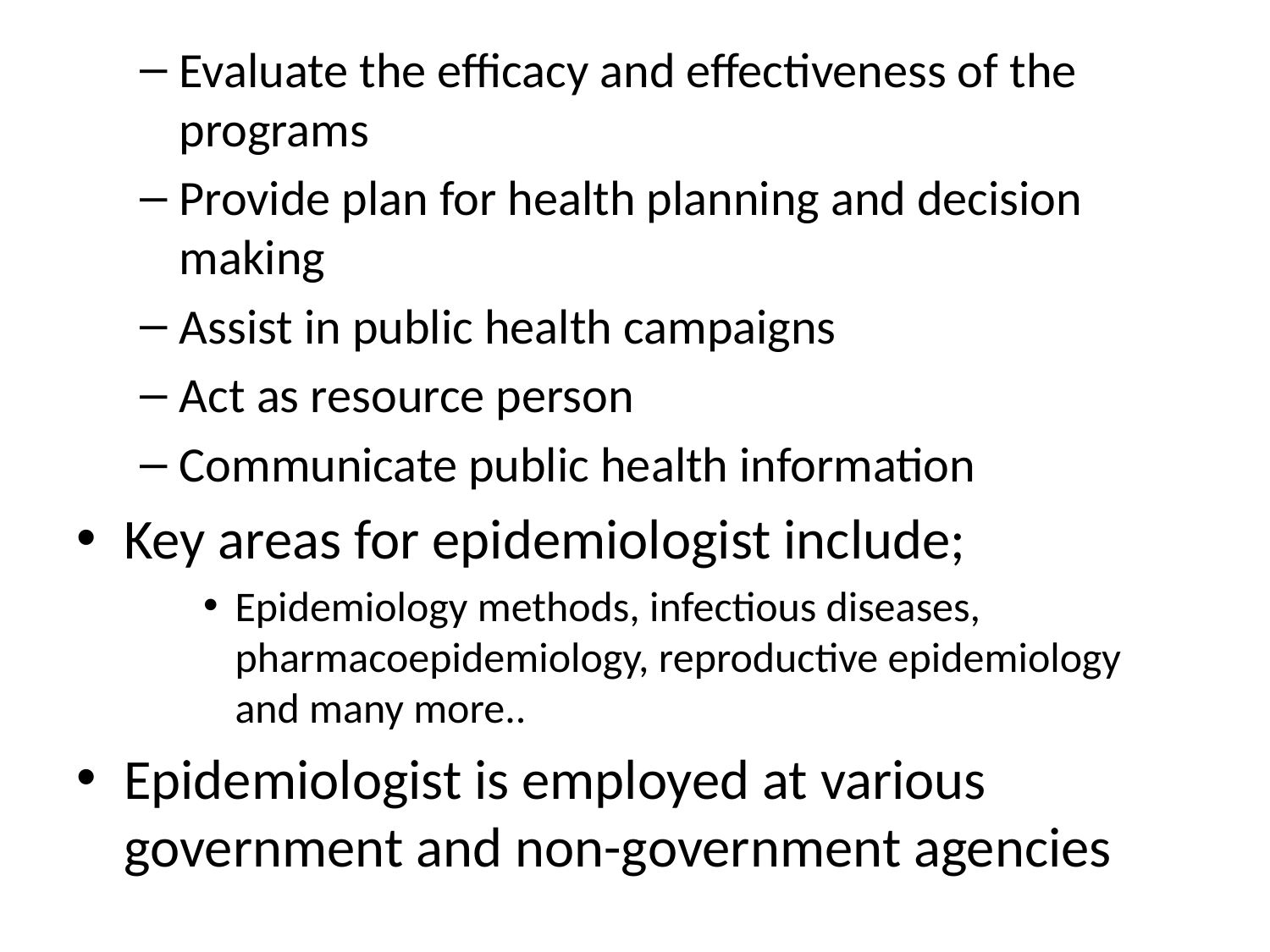

Evaluate the efficacy and effectiveness of the programs
Provide plan for health planning and decision making
Assist in public health campaigns
Act as resource person
Communicate public health information
Key areas for epidemiologist include;
Epidemiology methods, infectious diseases, pharmacoepidemiology, reproductive epidemiology and many more..
Epidemiologist is employed at various government and non-government agencies